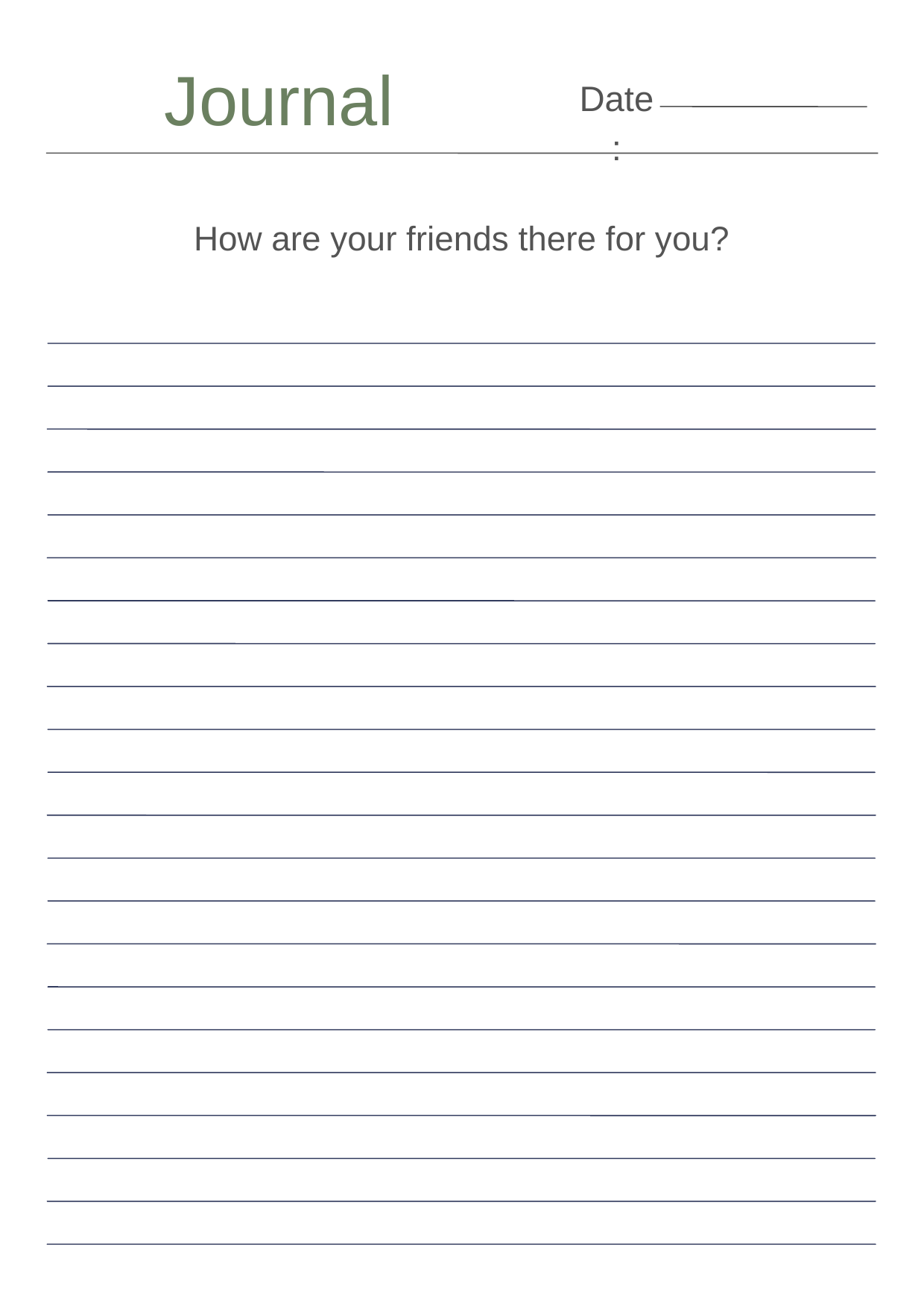

Journal
Date:

How are your friends there for you?